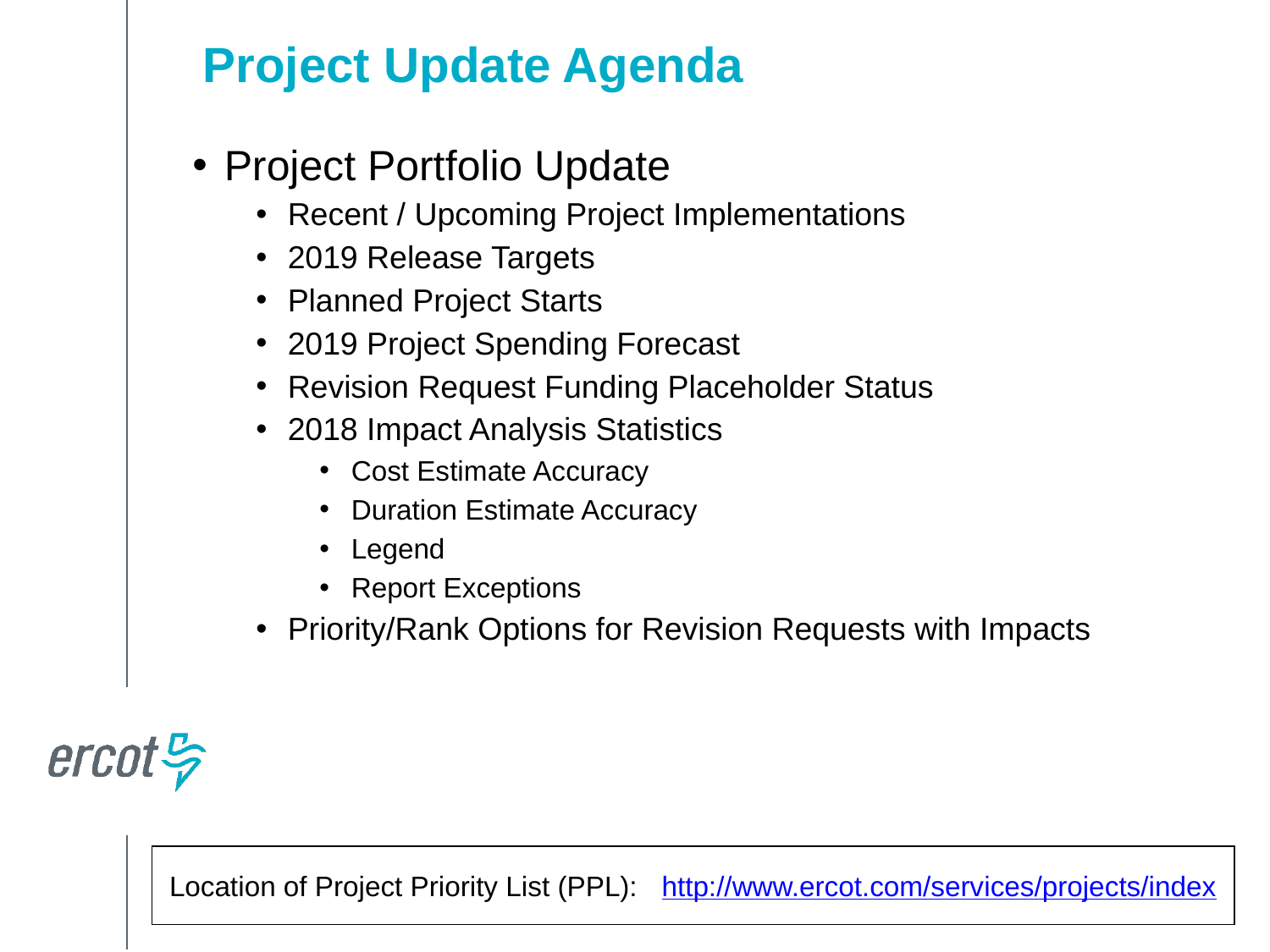

Project Update Agenda
Project Portfolio Update
Recent / Upcoming Project Implementations
2019 Release Targets
Planned Project Starts
2019 Project Spending Forecast
Revision Request Funding Placeholder Status
2018 Impact Analysis Statistics
Cost Estimate Accuracy
Duration Estimate Accuracy
Legend
Report Exceptions
Priority/Rank Options for Revision Requests with Impacts

Location of Project Priority List (PPL):   http://www.ercot.com/services/projects/index